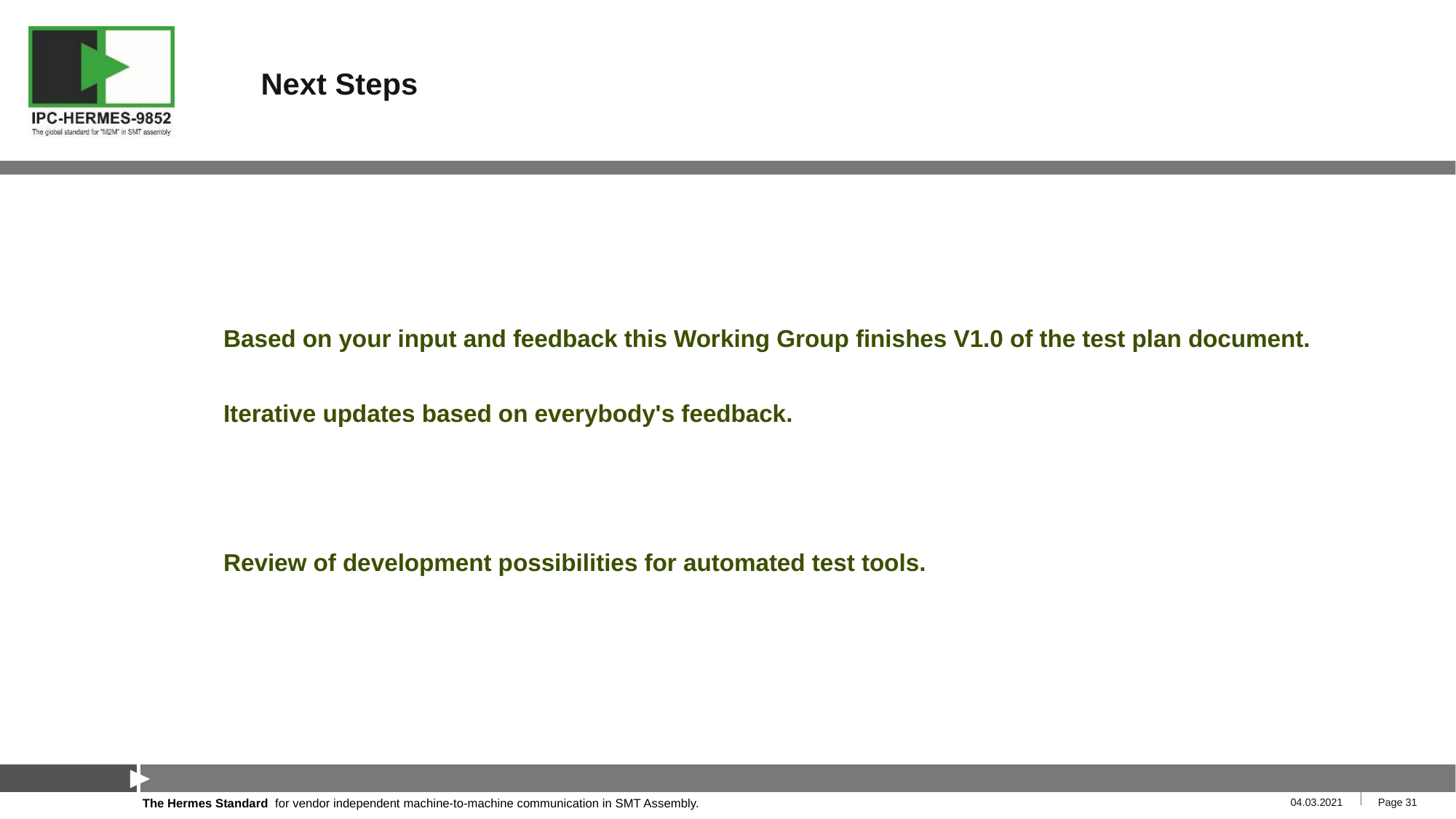

# Next Steps

Based on your input and feedback this Working Group finishes V1.0 of the test plan document.
Iterative updates based on everybody's feedback.

Review of development possibilities for automated test tools.
04.03.2021
Page 31